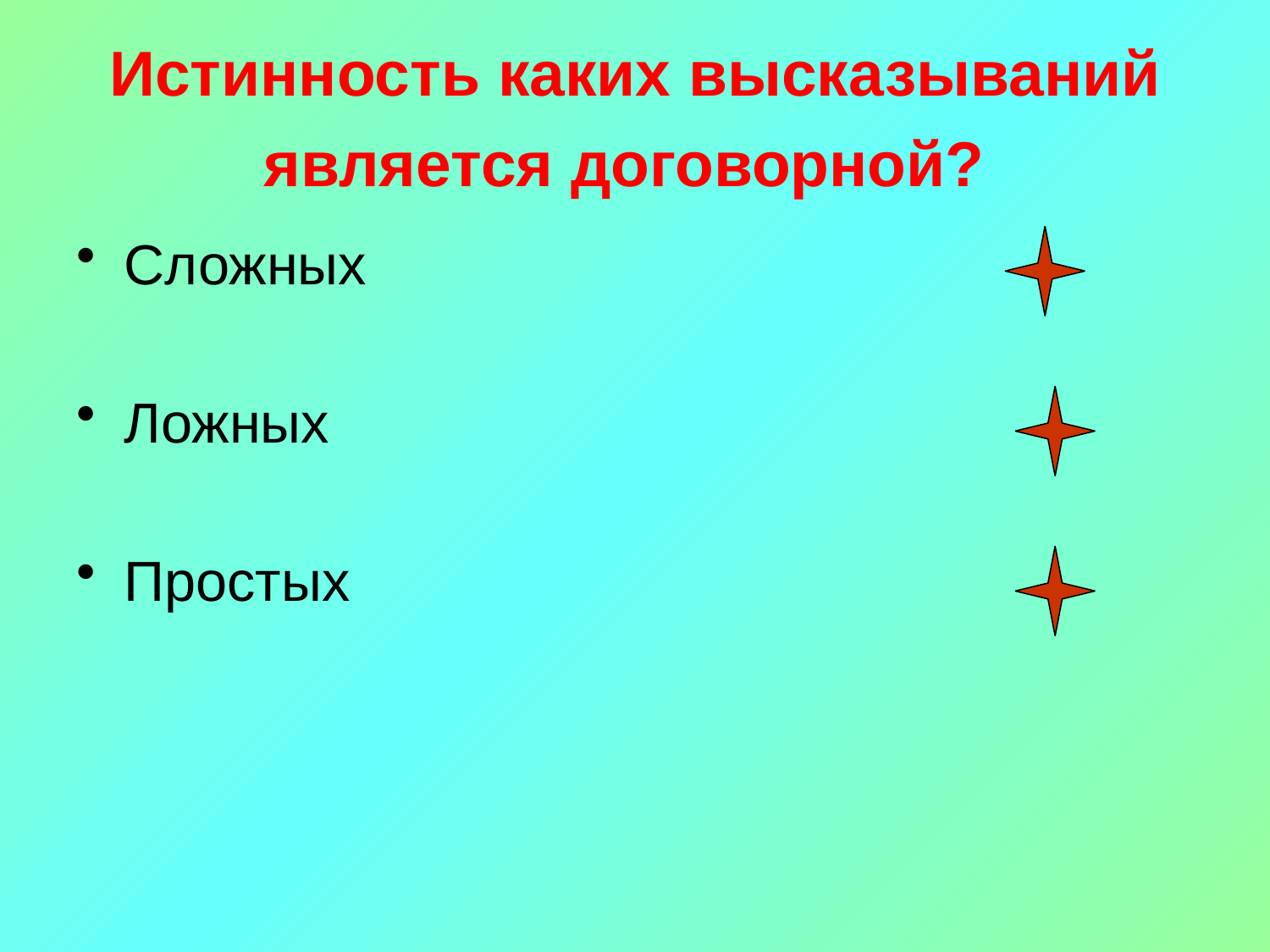

# Истинность каких высказываний является договорной?
Сложных

Ложных

Простых